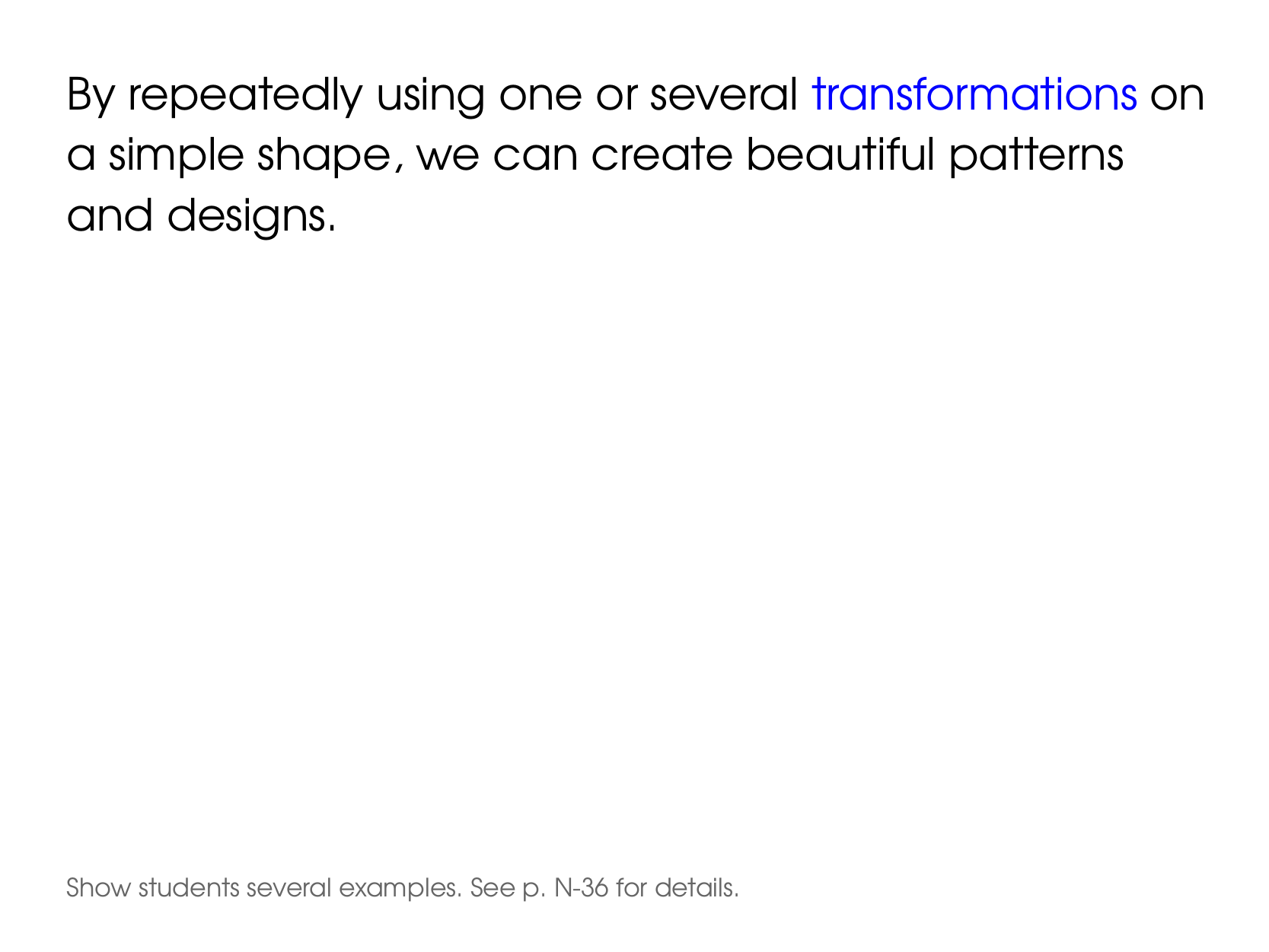

By repeatedly using one or several transformations on a simple shape, we can create beautiful patterns and designs.
Show students several examples. See p. N-36 for details.